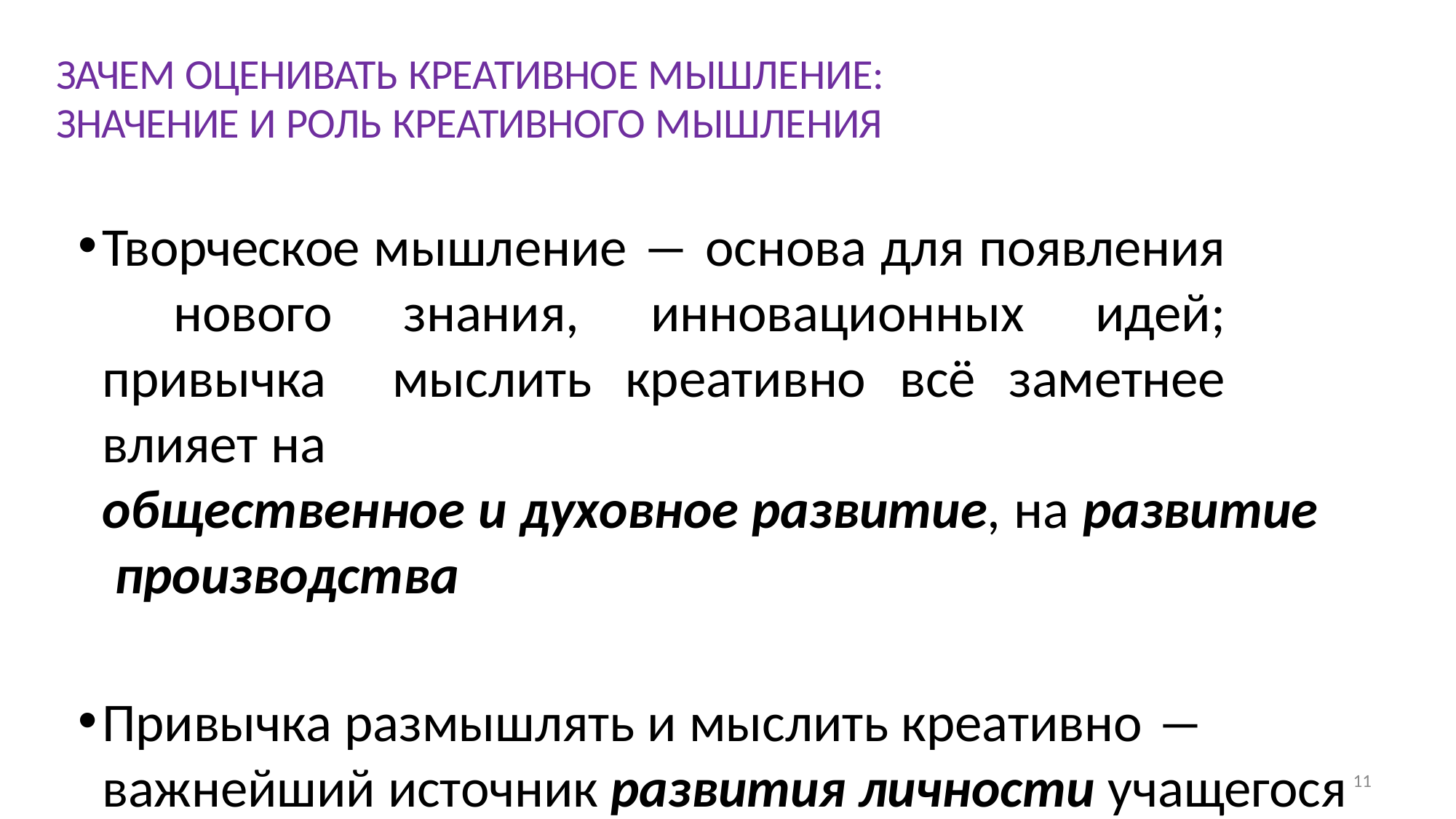

ЗАЧЕМ ОЦЕНИВАТЬ КРЕАТИВНОЕ МЫШЛЕНИЕ:
ЗНАЧЕНИЕ И РОЛЬ КРЕАТИВНОГО МЫШЛЕНИЯ

Творческое мышление ― основа для появления  нового знания, инновационных идей; привычка  мыслить креативно всё заметнее влияет на
общественное и духовное развитие, на развитие  производства

Привычка размышлять и мыслить креативно ―  важнейший источник развития личности учащегося
11